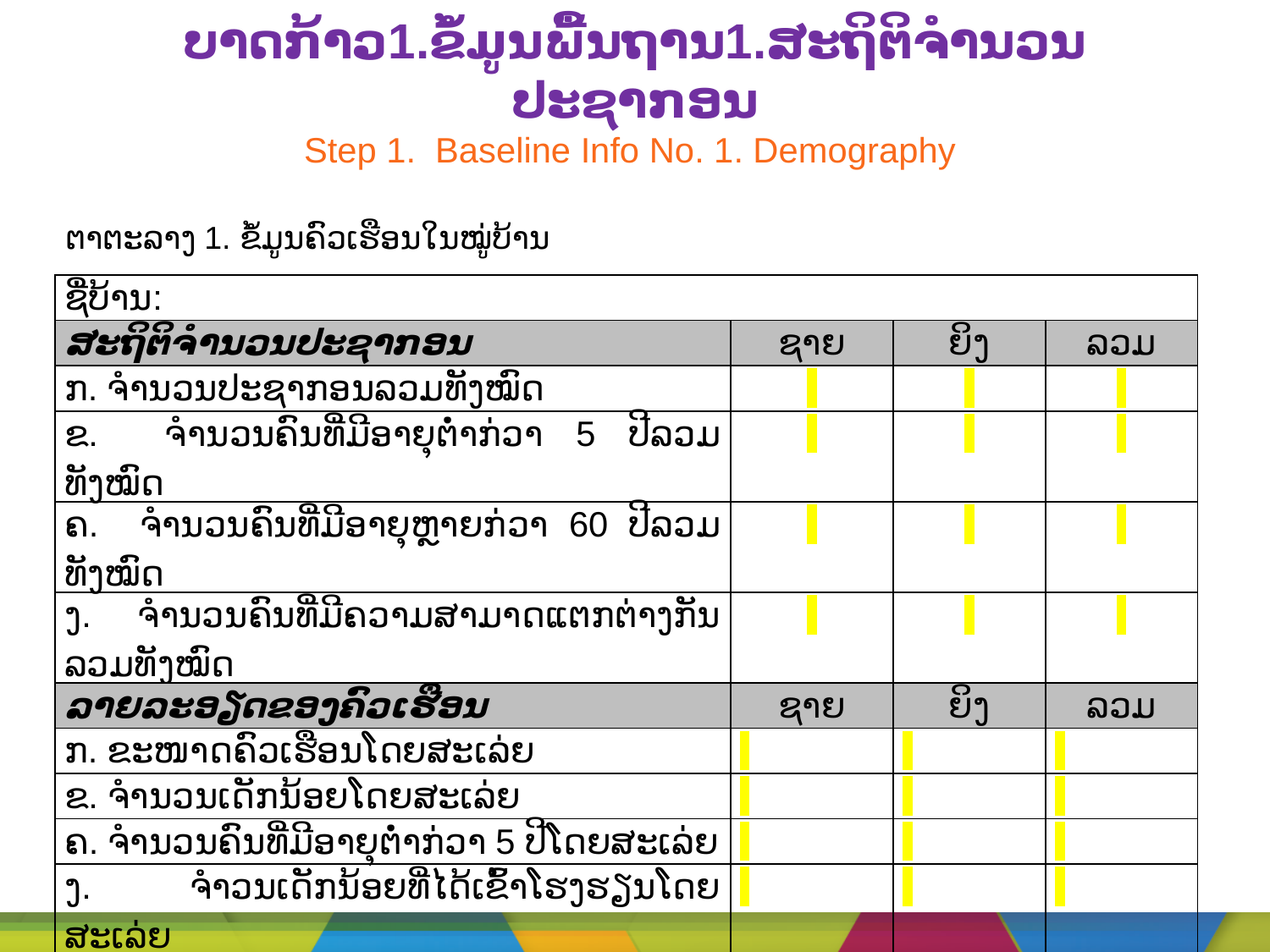

# ບາດກ້າວ1.ຂໍ້ມູນພື້ນຖານ1.ສະຖິຕິຈຳນວນປະຊາກອນ Step 1.  Baseline Info No. 1. Demography
ຕາຕະລາງ 1. ຂໍ້ມູນຄົວເຮືອນໃນໝູ່ບ້ານ
| ຊື່ບ້ານ: |  |  |  |
| --- | --- | --- | --- |
| ສະຖິຕິຈຳນວນປະຊາກອນ | ຊາຍ | ຍິງ | ລວມ |
| ກ. ຈຳນວນປະຊາກອນລວມທັງໝົດ |  |  |  |
| ຂ. ຈຳນວນຄົນທີ່ມີອາຍຸຕ່ຳກ່ວາ 5 ປີລວມທັງໝົດ |  |  |  |
| ຄ. ຈຳນວນຄົນທີ່ມີອາຍຸຫຼາຍກ່ວາ 60 ປີລວມທັງໝົດ |  |  |  |
| ງ. ຈຳນວນຄົນທີ່ມີຄວາມສາມາດແຕກຕ່າງກັນລວມທັງໝົດ |  |  |  |
| ລາຍລະອຽດຂອງຄົວເຮືອນ | ຊາຍ | ຍິງ | ລວມ |
| ກ. ຂະໜາດຄົວເຮືອນໂດຍສະເລ່ຍ |  |  |  |
| ຂ. ຈຳນວນເດັກນ້ອຍໂດຍສະເລ່ຍ |  |  |  |
| ຄ. ຈຳນວນຄົນທີ່ມີອາຍຸຕ່ຳກ່ວາ 5 ປີໂດຍສະເລ່ຍ |  |  |  |
| ງ. ຈຳວນເດັກນ້ອຍທີ່ໄດ້ເຂົ້າໂຮງຮຽນໂດຍສະເລ່ຍ |  |  |  |
| ຈ. ຈຳນວນຄົນທີ່ມີອາຍຸຫຼາຍກ່ວາ 60 ປີໂດຍສະເລ່ຍ |  |  |  |
| ອັດຕາສ່ວນໃນການຂາດສານອາຫານ (%) |  |  |  |